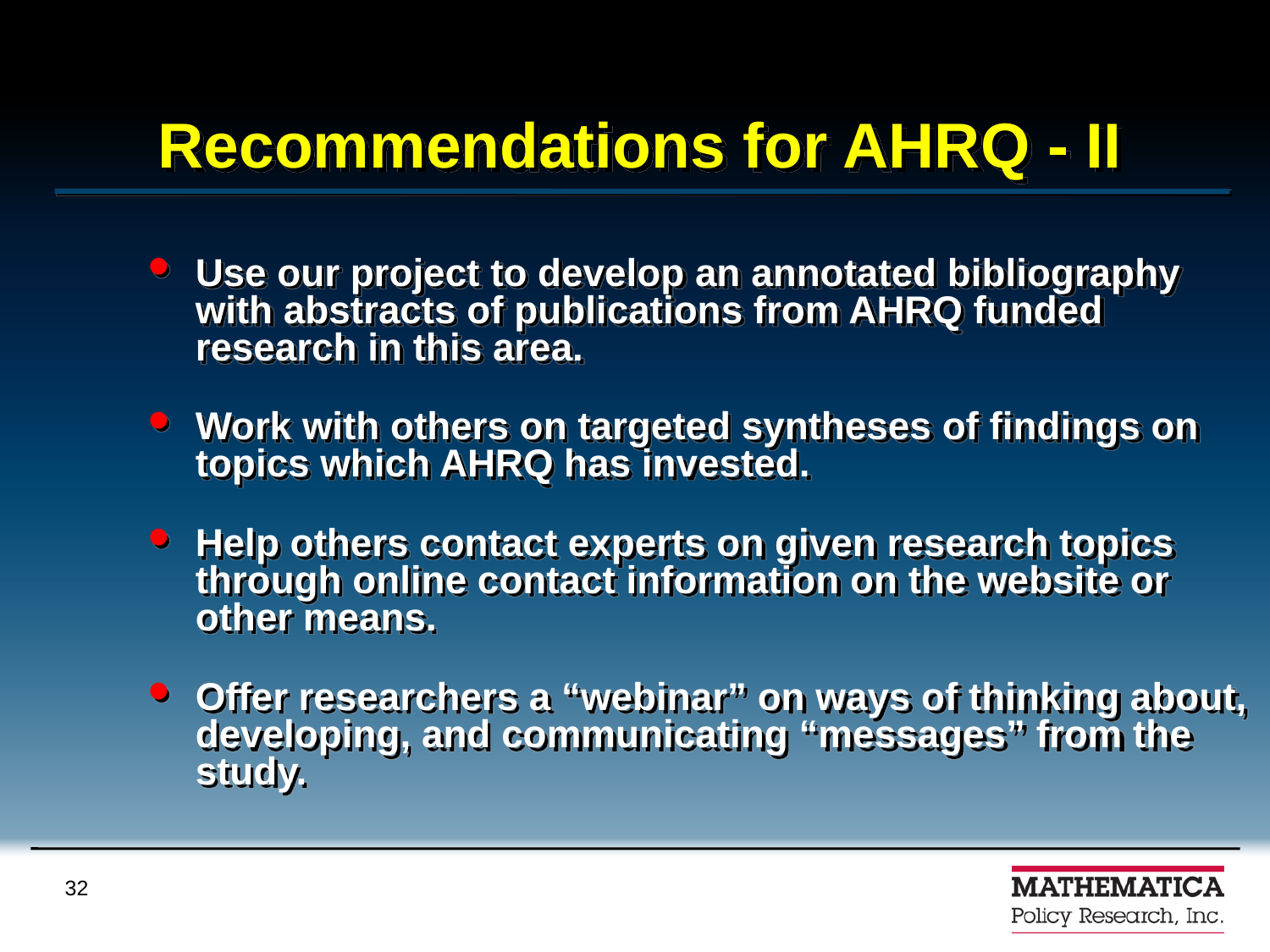

# Recommendations for AHRQ - II

Use our project to develop an annotated bibliography with abstracts of publications from AHRQ funded research in this area.
Work with others on targeted syntheses of findings on topics which AHRQ has invested.
Help others contact experts on given research topics through online contact information on the website or other means.
Offer researchers a “webinar” on ways of thinking about, developing, and communicating “messages” from the study.